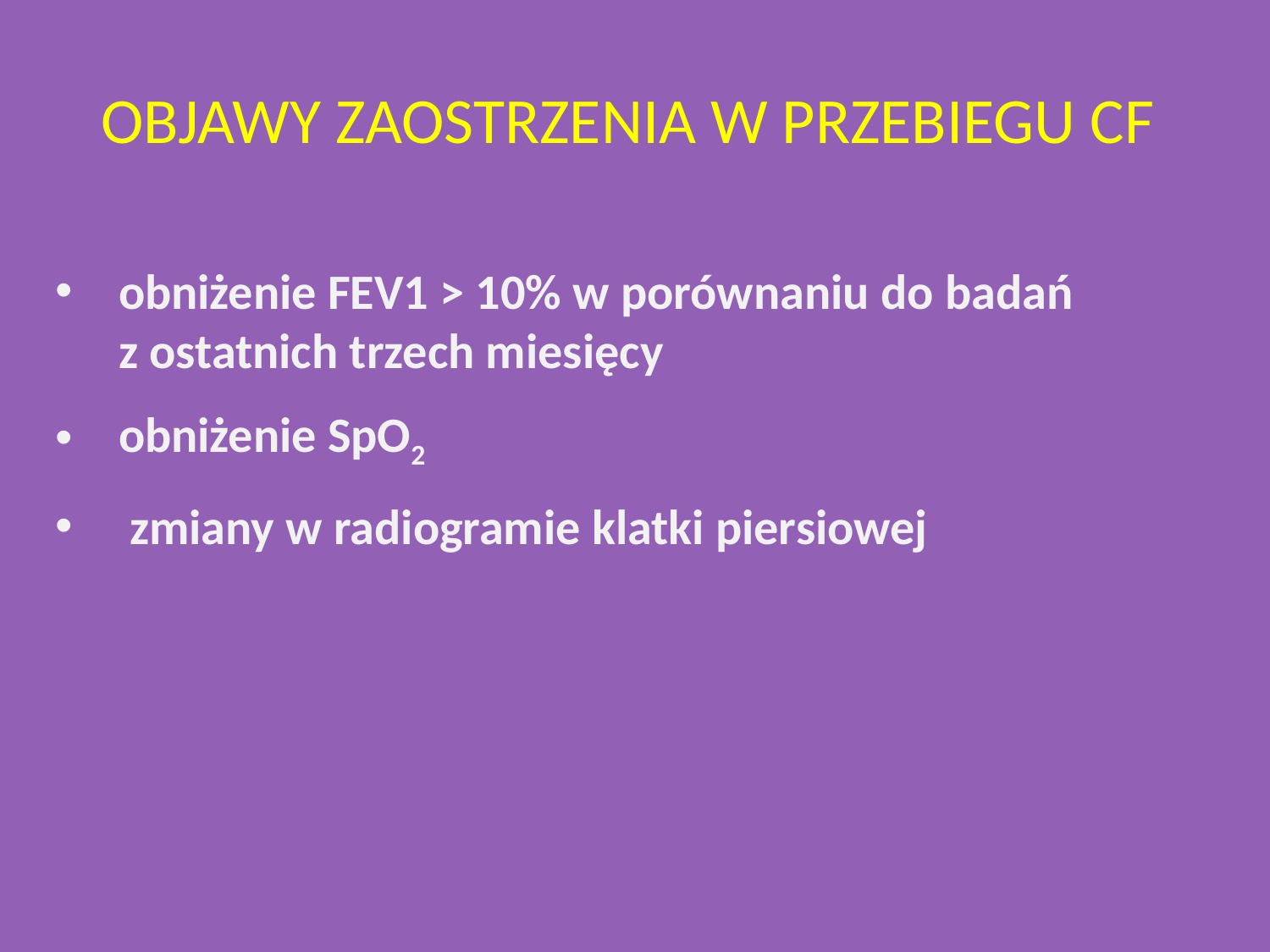

# OBJAWY ZAOSTRZENIA W PRZEBIEGU CF
obniżenie FEV1 > 10% w porównaniu do badań
z ostatnich trzech miesięcy
obniżenie SpO2
 zmiany w radiogramie klatki piersiowej